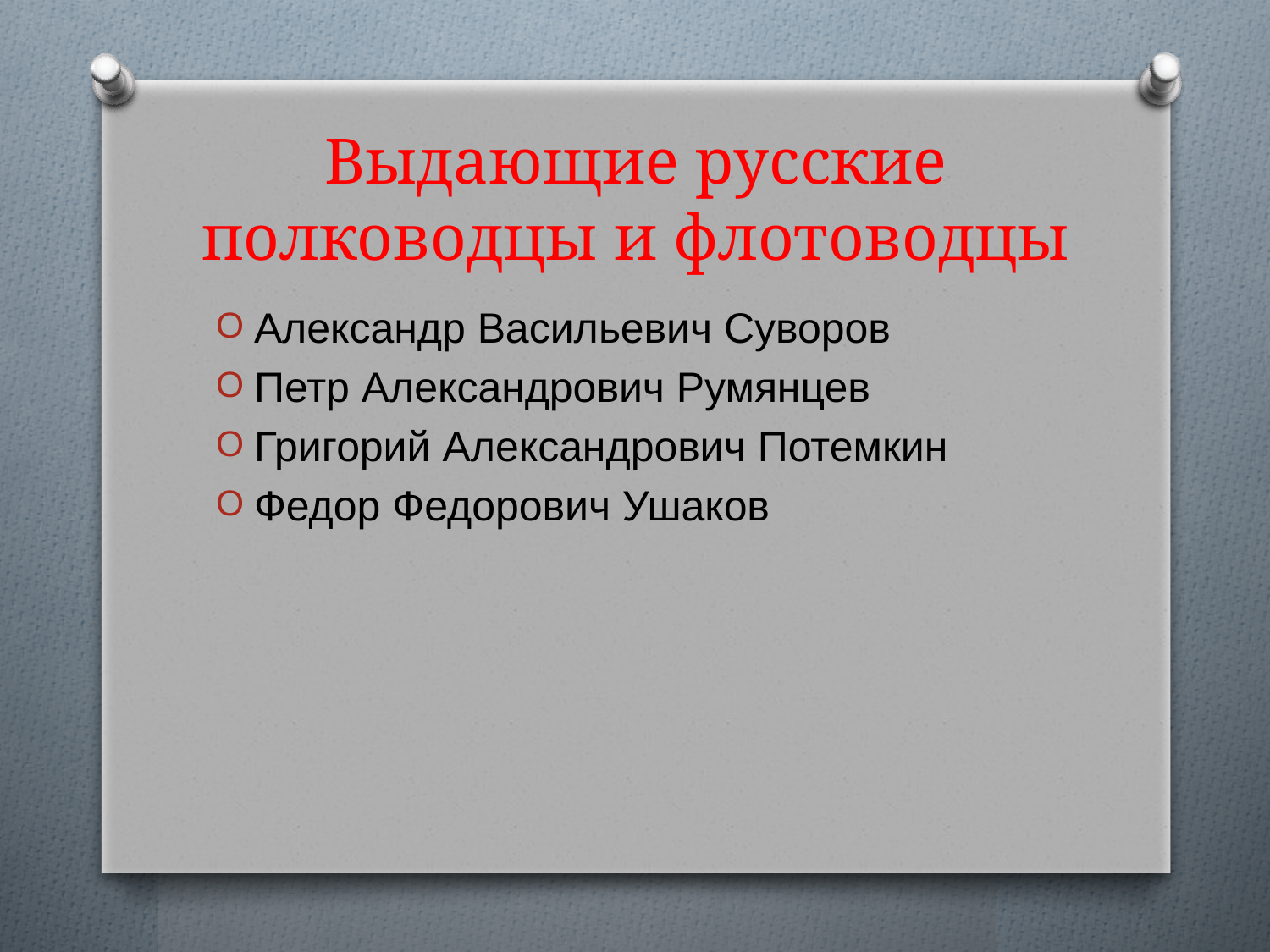

# Выдающие русские полководцы и флотоводцы
Александр Васильевич Суворов
Петр Александрович Румянцев
Григорий Александрович Потемкин
Федор Федорович Ушаков